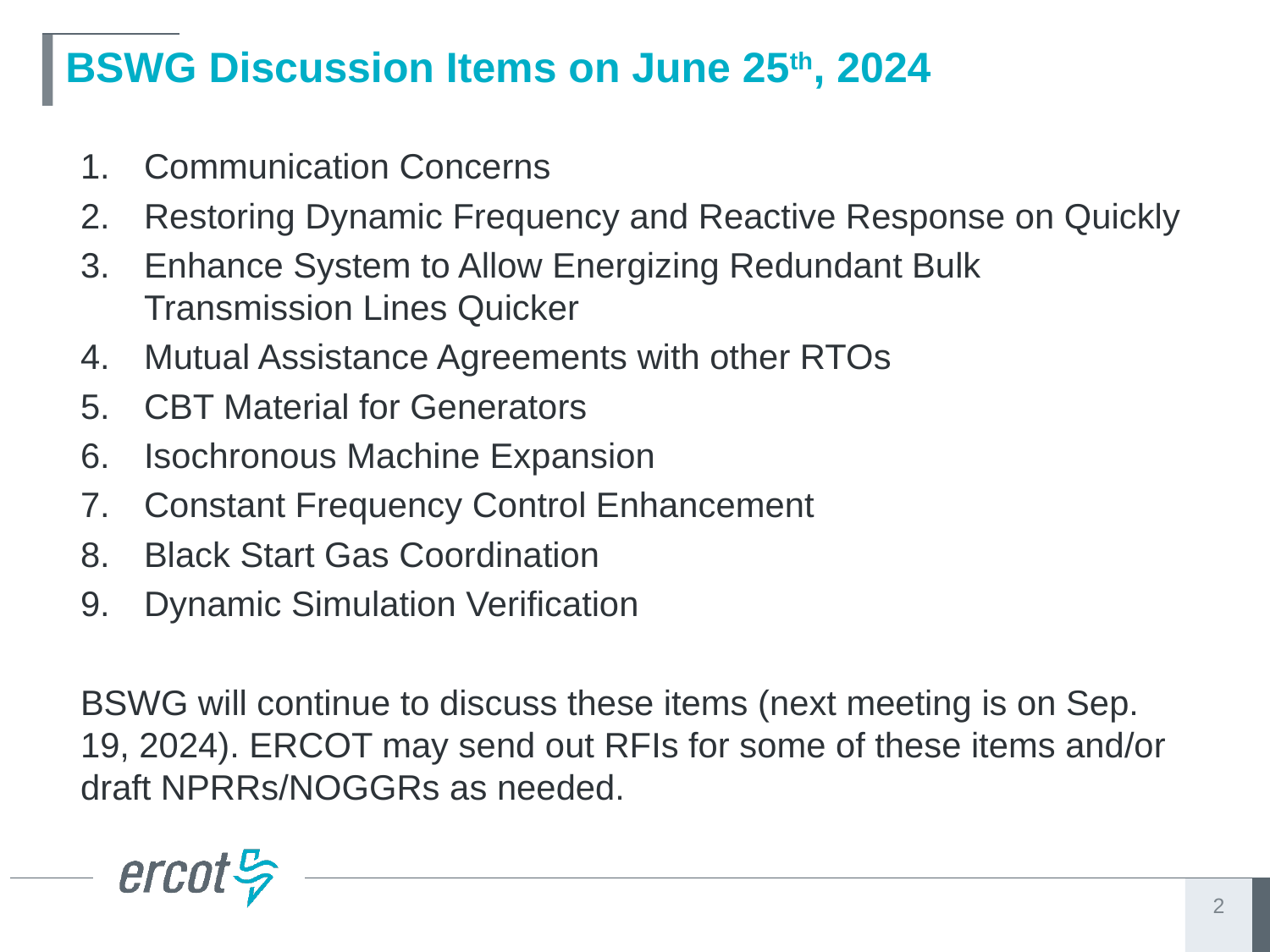

# BSWG Discussion Items on June 25th, 2024
Communication Concerns
Restoring Dynamic Frequency and Reactive Response on Quickly
Enhance System to Allow Energizing Redundant Bulk Transmission Lines Quicker
Mutual Assistance Agreements with other RTOs
CBT Material for Generators
Isochronous Machine Expansion
Constant Frequency Control Enhancement
Black Start Gas Coordination
Dynamic Simulation Verification

BSWG will continue to discuss these items (next meeting is on Sep. 19, 2024). ERCOT may send out RFIs for some of these items and/or draft NPRRs/NOGGRs as needed.
2